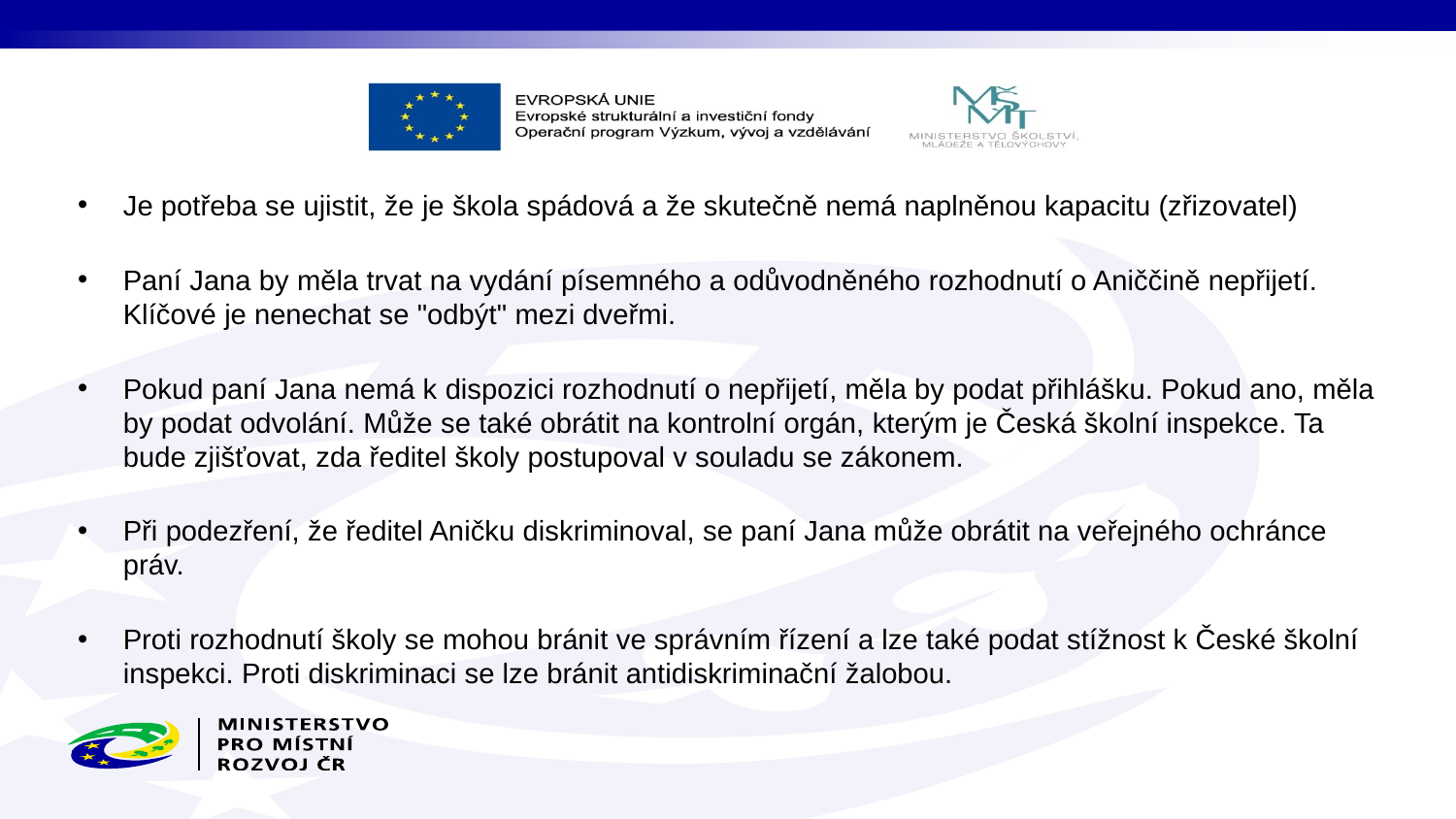

Je potřeba se ujistit, že je škola spádová a že skutečně nemá naplněnou kapacitu (zřizovatel)
Paní Jana by měla trvat na vydání písemného a odůvodněného rozhodnutí o Aniččině nepřijetí. Klíčové je nenechat se "odbýt" mezi dveřmi.
Pokud paní Jana nemá k dispozici rozhodnutí o nepřijetí, měla by podat přihlášku. Pokud ano, měla by podat odvolání. Může se také obrátit na kontrolní orgán, kterým je Česká školní inspekce. Ta bude zjišťovat, zda ředitel školy postupoval v souladu se zákonem.
Při podezření, že ředitel Aničku diskriminoval, se paní Jana může obrátit na veřejného ochránce práv.
Proti rozhodnutí školy se mohou bránit ve správním řízení a lze také podat stížnost k České školní inspekci. Proti diskriminaci se lze bránit antidiskriminační žalobou.